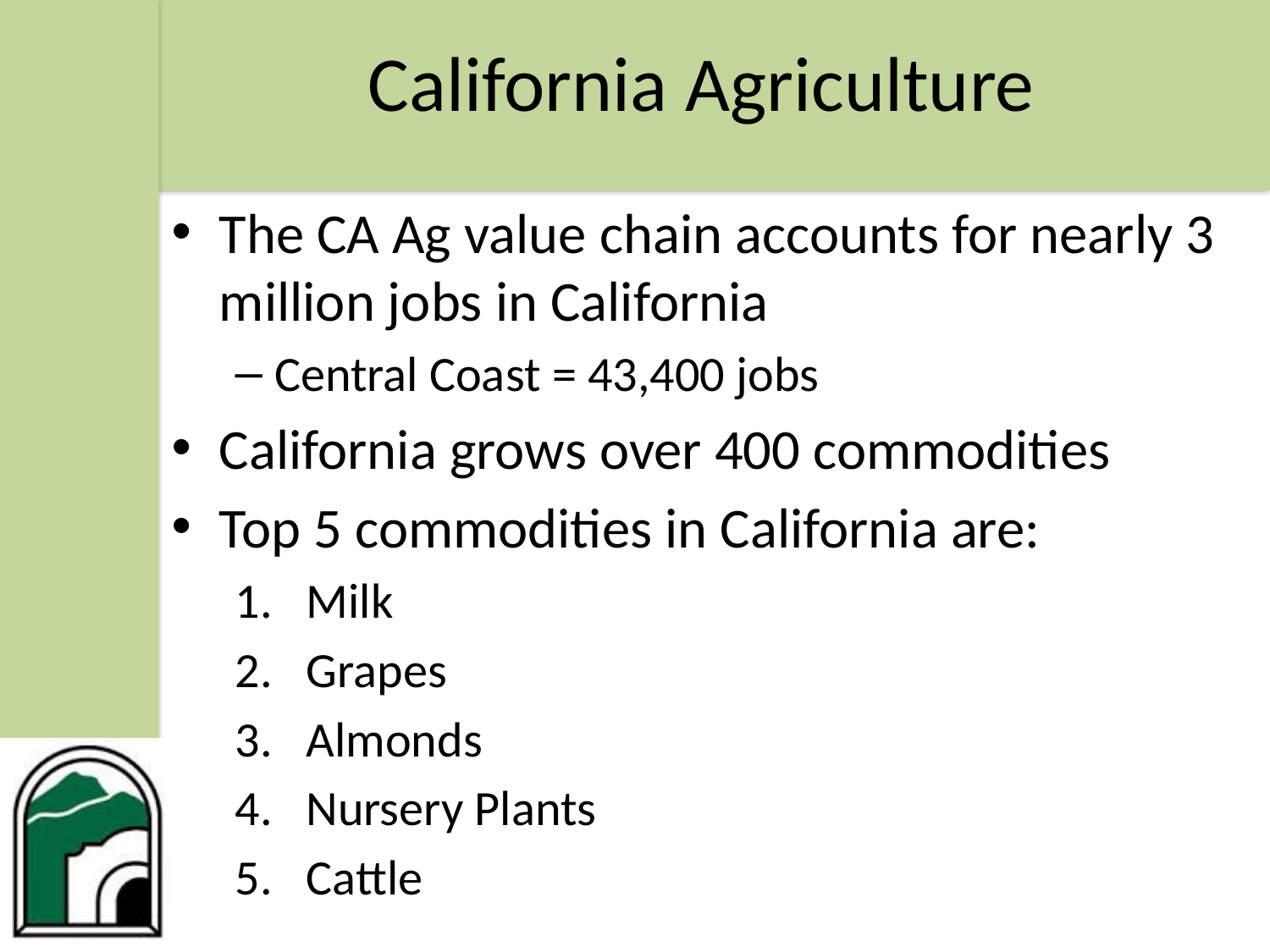

# California Agriculture
The CA Ag value chain accounts for nearly 3 million jobs in California
Central Coast = 43,400 jobs
California grows over 400 commodities
Top 5 commodities in California are:
Milk
Grapes
Almonds
Nursery Plants
Cattle